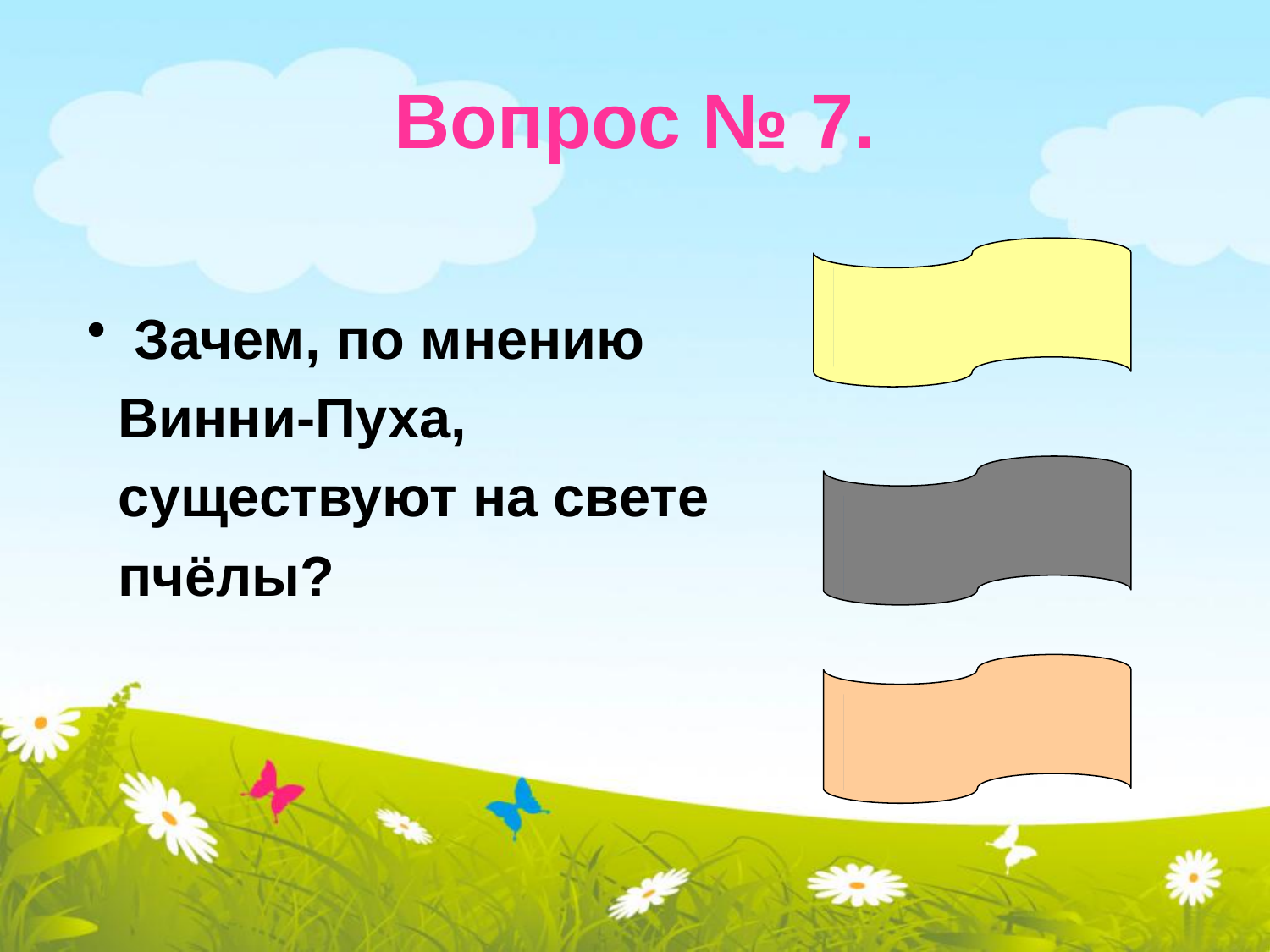

# Вопрос № 7.

чтобы собирать
нектар
Зачем, по мнению
  Винни-Пуха,
  существуют на свете
  пчёлы?

чтобы делать
мёд

чтобы жалить
Пуха